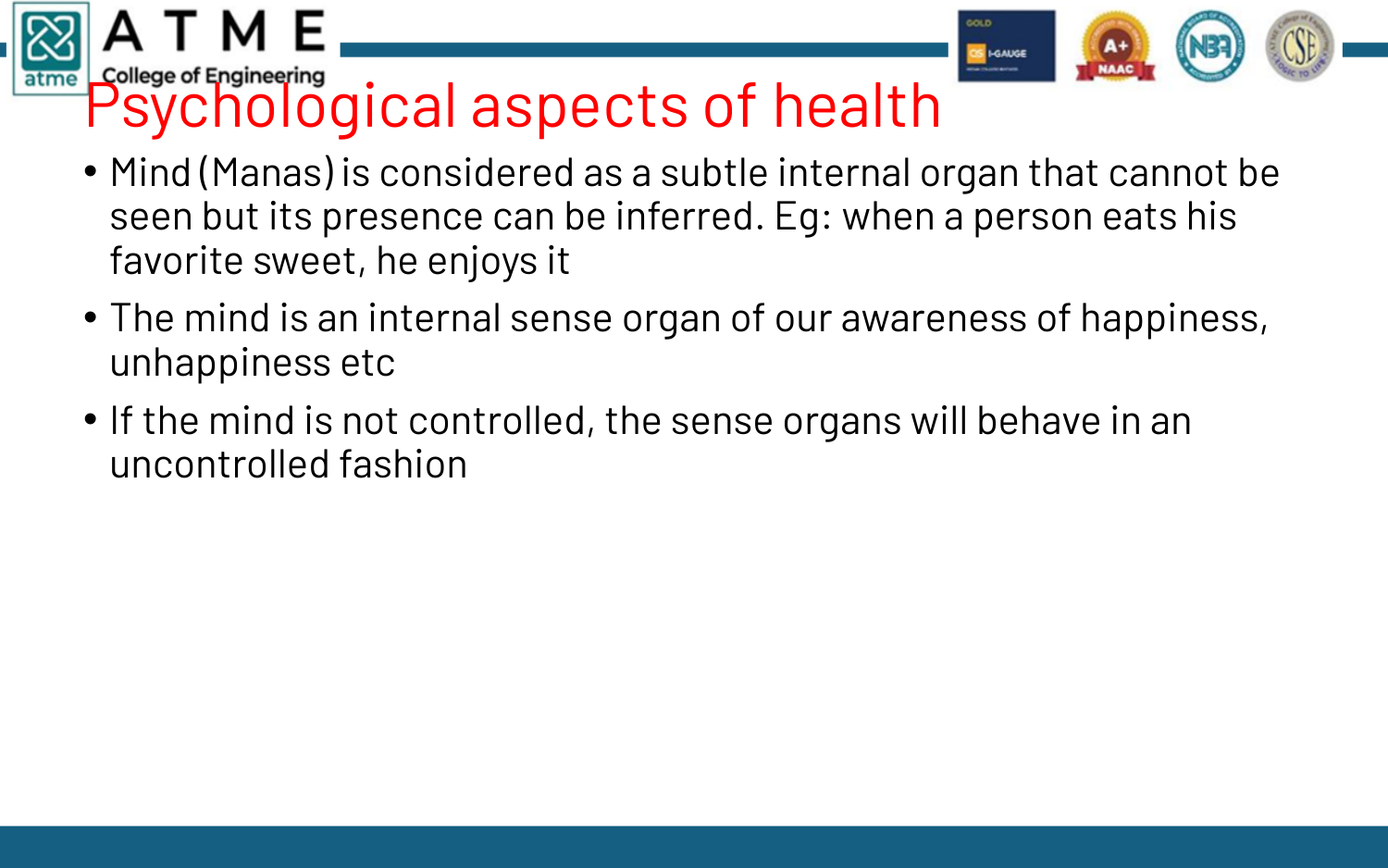

# Psychological aspects of health
Mind (Manas) is considered as a subtle internal organ that cannot be seen but its presence can be inferred. Eg: when a person eats his favorite sweet, he enjoys it
The mind is an internal sense organ of our awareness of happiness, unhappiness etc
If the mind is not controlled, the sense organs will behave in an uncontrolled fashion